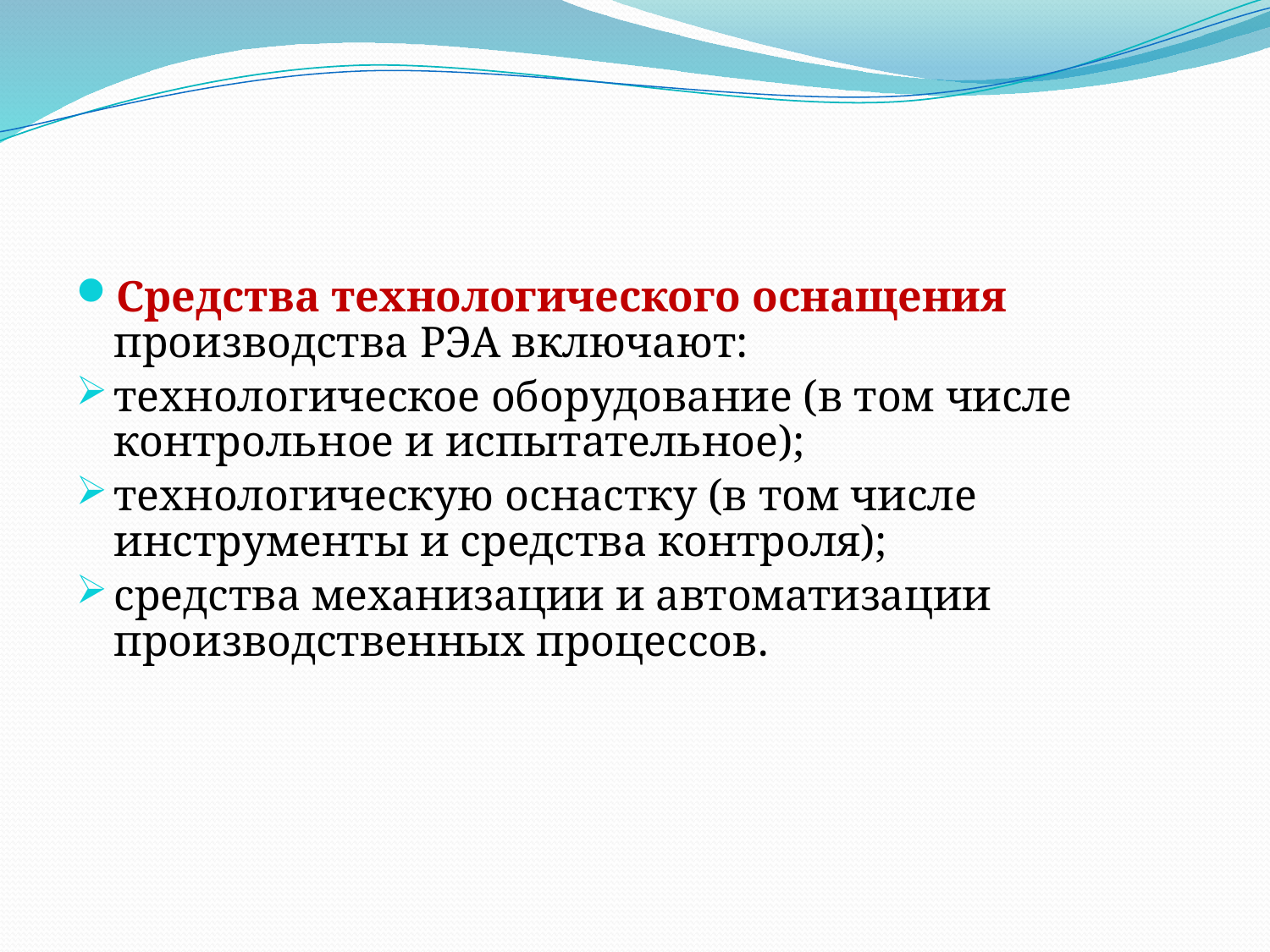

Средства технологического оснащения производства РЭА включают:
технологическое оборудование (в том числе контрольное и испытательное);
технологическую оснастку (в том числе инструменты и средства контроля);
средства механизации и автоматизации производственных процессов.